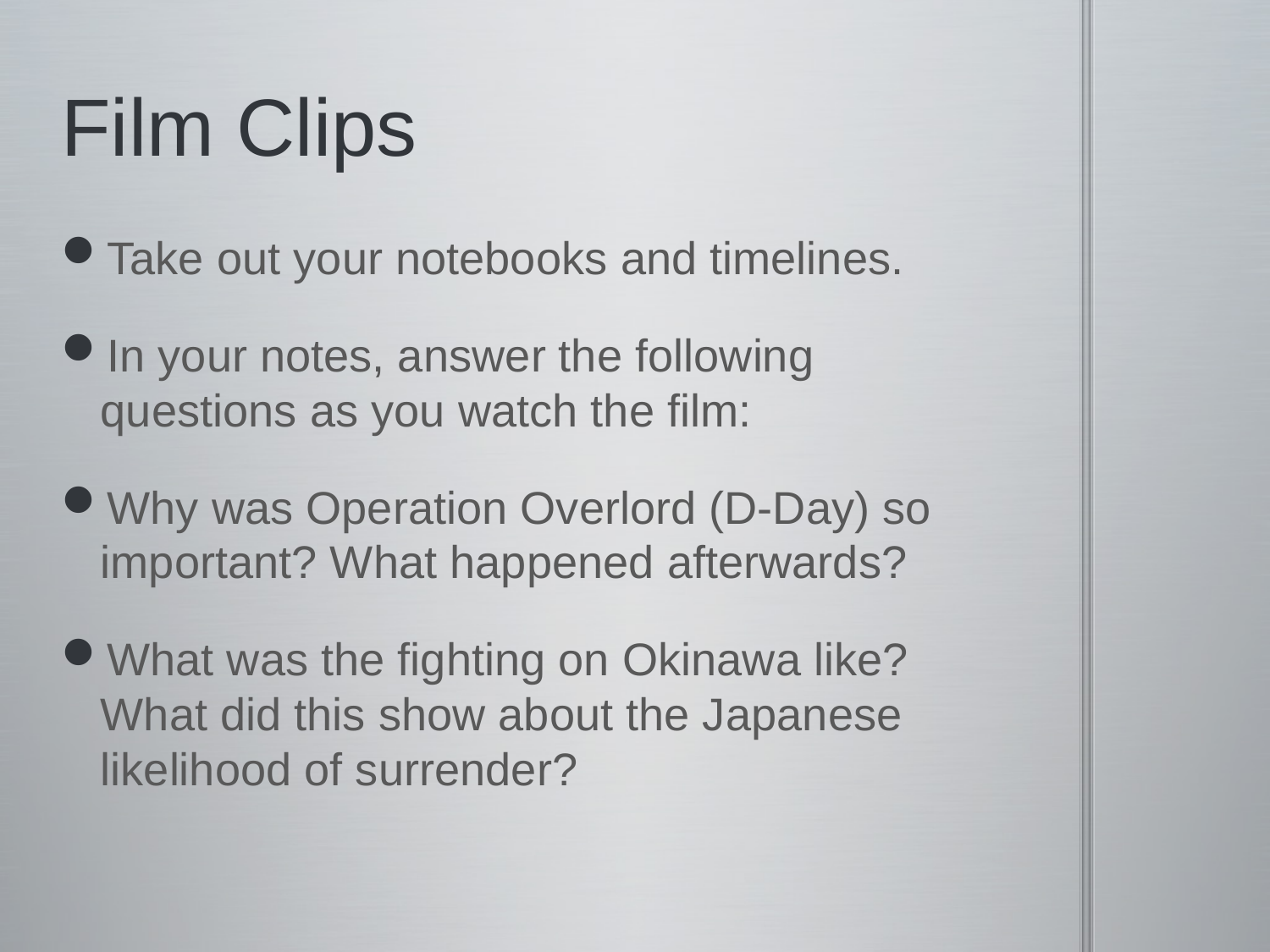

# Film Clips
Take out your notebooks and timelines.
In your notes, answer the following questions as you watch the film:
Why was Operation Overlord (D-Day) so important? What happened afterwards?
What was the fighting on Okinawa like? What did this show about the Japanese likelihood of surrender?